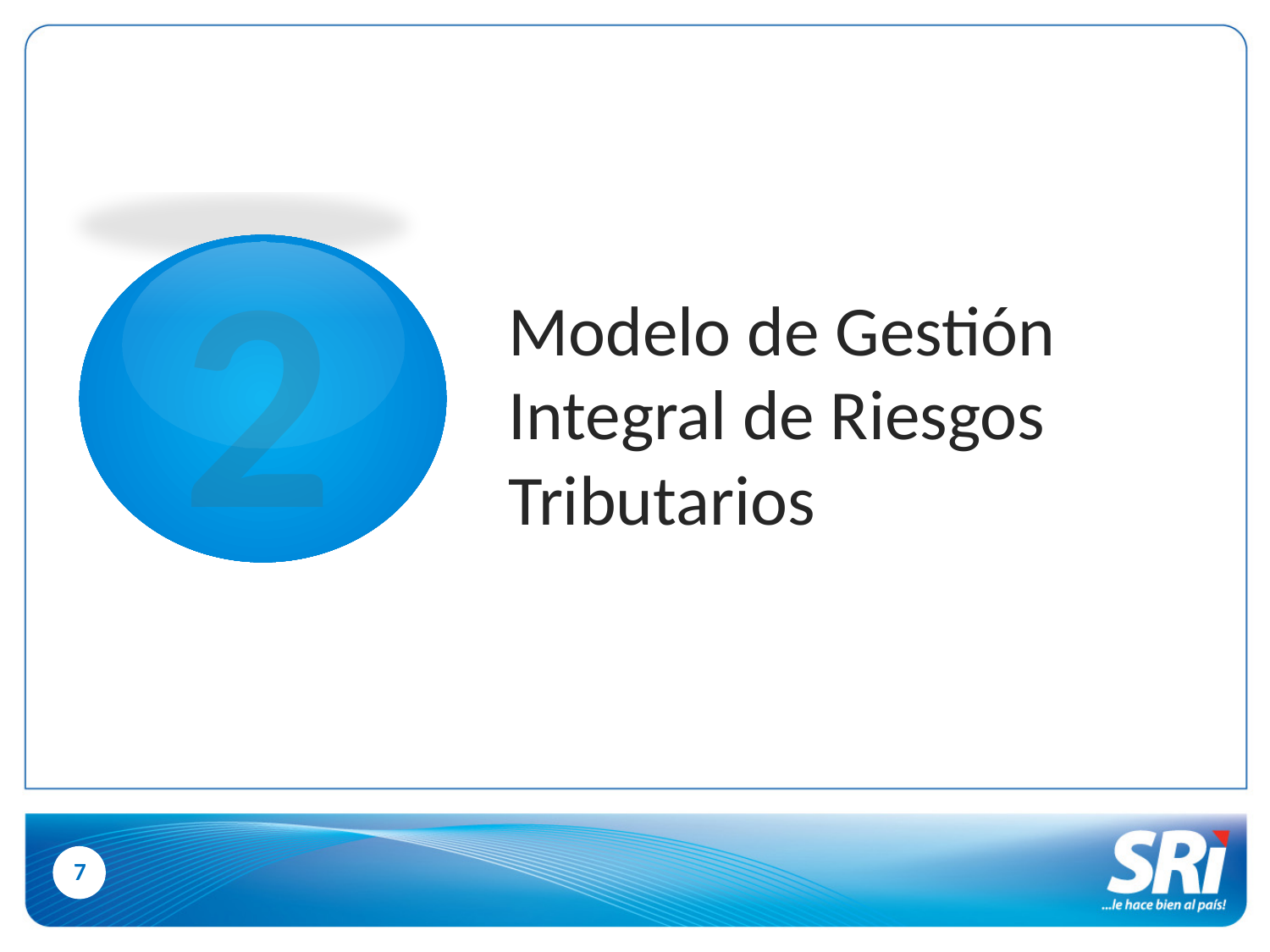

2

Modelo de Gestión Integral de Riesgos Tributarios

7